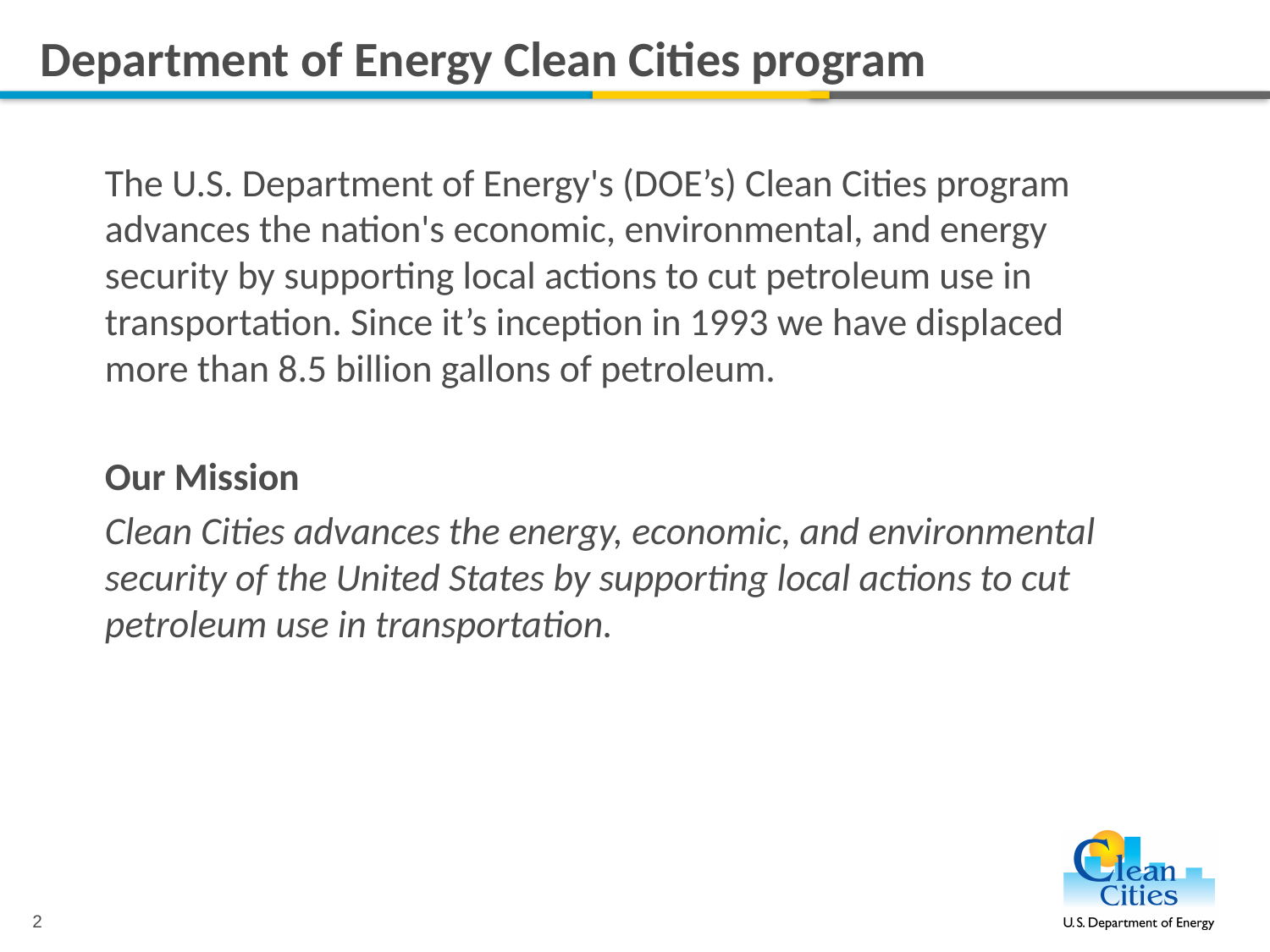

# Department of Energy Clean Cities program
The U.S. Department of Energy's (DOE’s) Clean Cities program advances the nation's economic, environmental, and energy security by supporting local actions to cut petroleum use in transportation. Since it’s inception in 1993 we have displaced more than 8.5 billion gallons of petroleum.

Our Mission
Clean Cities advances the energy, economic, and environmental security of the United States by supporting local actions to cut petroleum use in transportation.